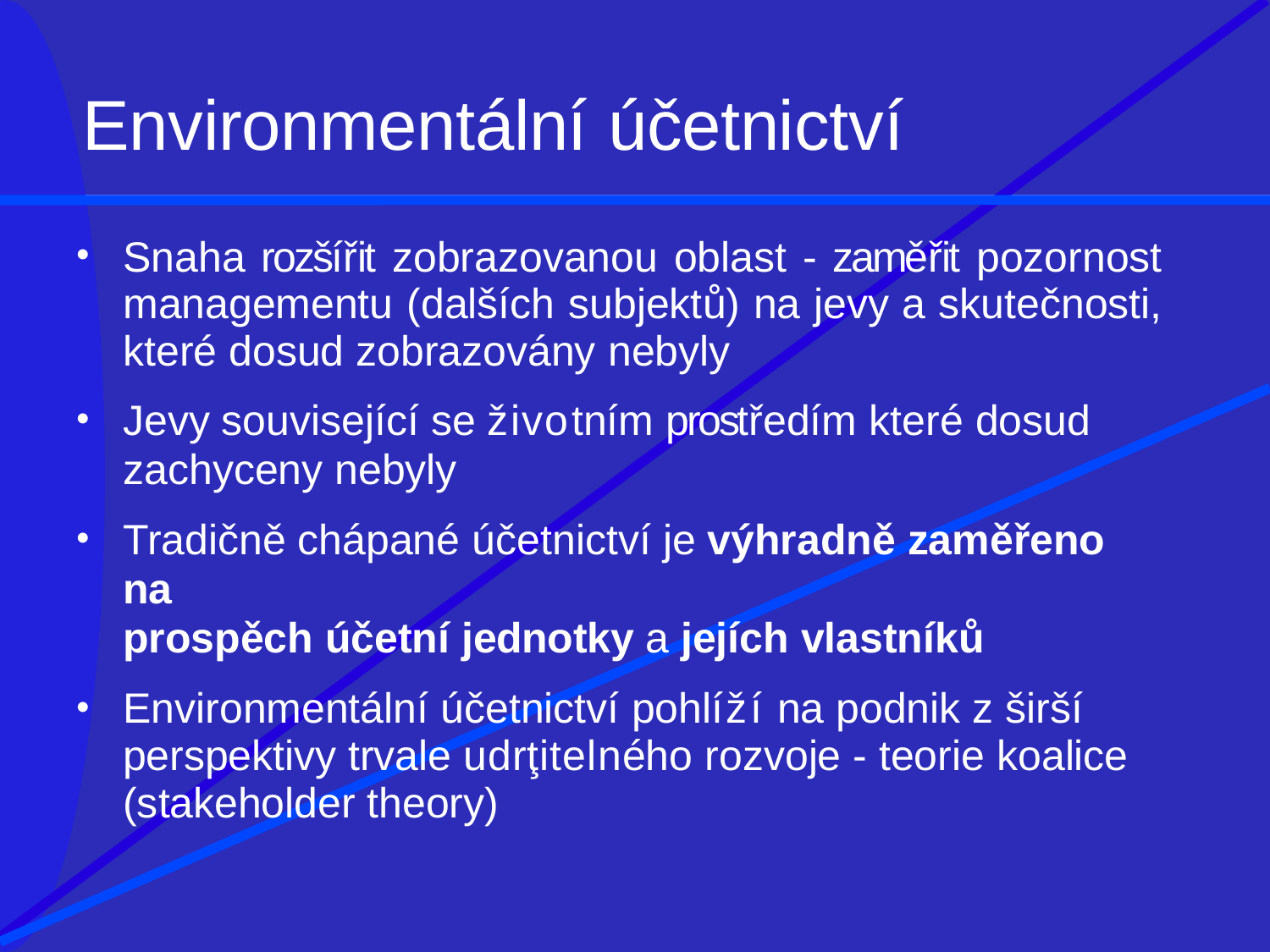

# Environmentální účetnictví
Snaha rozšířit zobrazovanou oblast - zaměřit pozornost managementu (dalších subjektů) na jevy a skutečnosti, které dosud zobrazovány nebyly
Jevy související se životním prostředím které dosud
zachyceny nebyly
Tradičně chápané účetnictví je výhradně zaměřeno na
prospěch účetní jednotky a jejích vlastníků
Environmentální účetnictví pohlíží na podnik z širší perspektivy trvale udrţitelného rozvoje - teorie koalice (stakeholder theory)